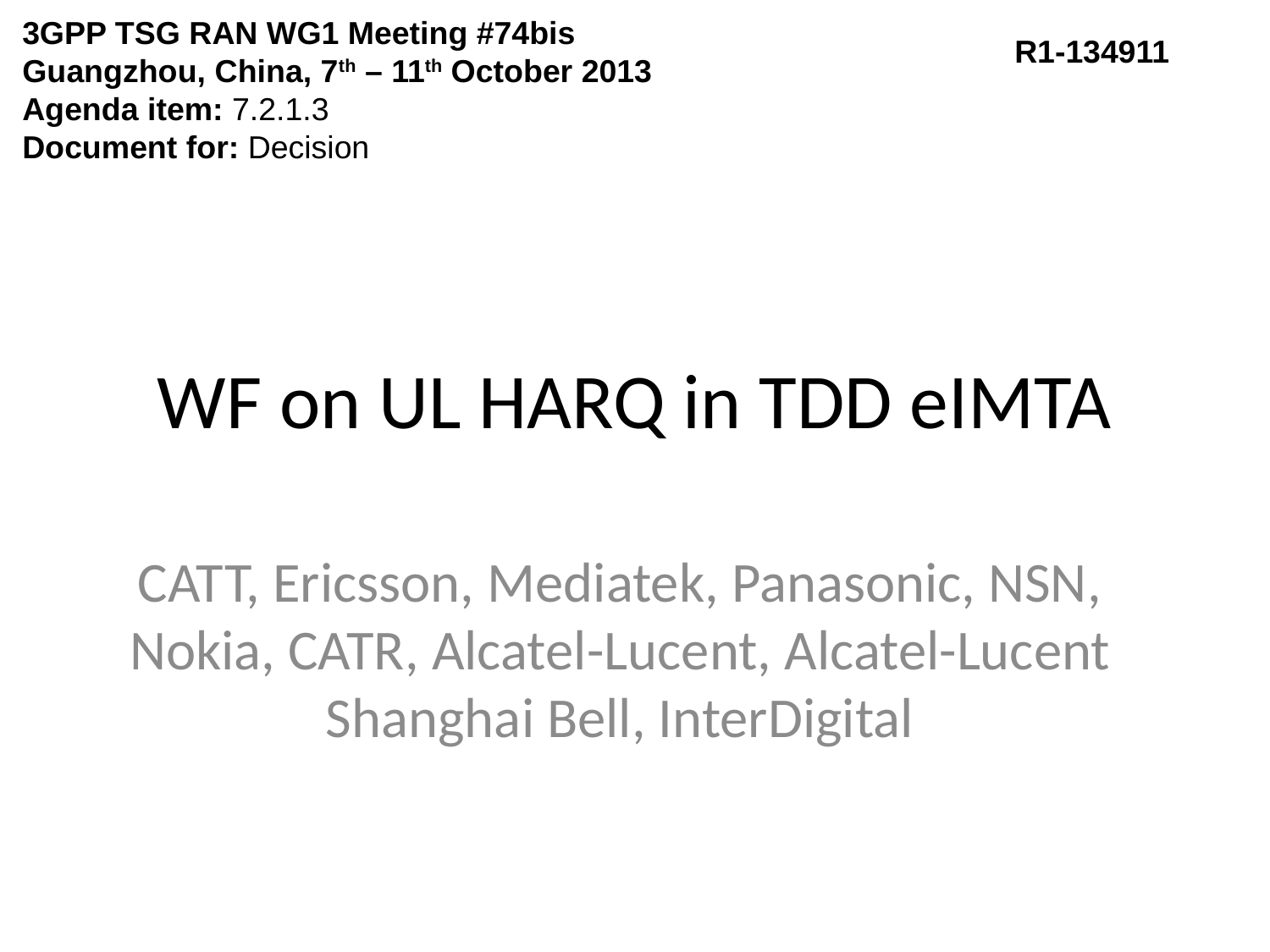

3GPP TSG RAN WG1 Meeting #74bis
Guangzhou, China, 7th – 11th October 2013
Agenda item: 7.2.1.3
Document for: Decision
R1-134911
# WF on UL HARQ in TDD eIMTA
CATT, Ericsson, Mediatek, Panasonic, NSN, Nokia, CATR, Alcatel-Lucent, Alcatel-Lucent Shanghai Bell, InterDigital